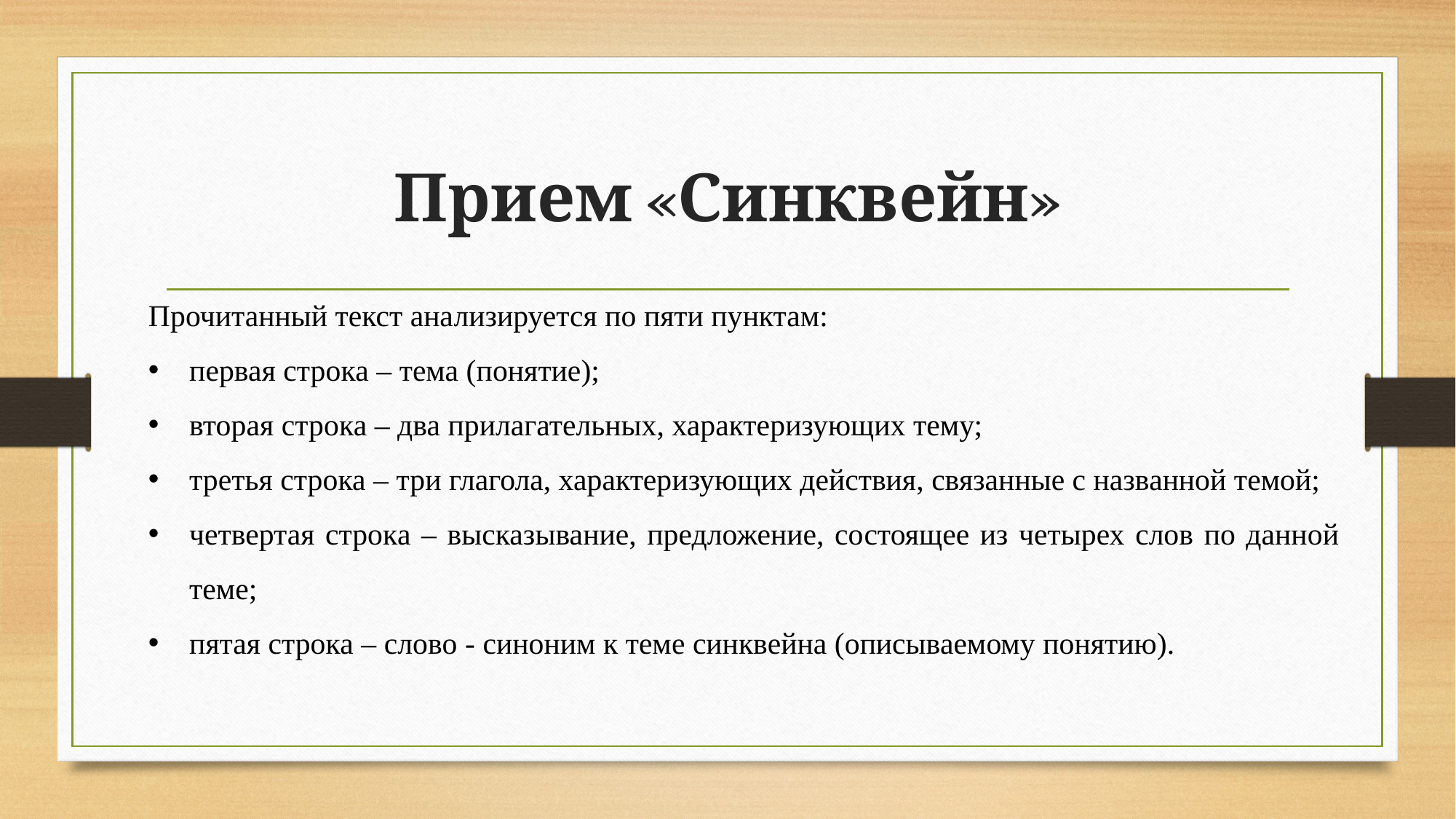

# Прием «Синквейн»
Прочитанный текст анализируется по пяти пунктам:
первая строка – тема (понятие);
вторая строка – два прилагательных, характеризующих тему;
третья строка – три глагола, характеризующих действия, связанные с названной темой;
четвертая строка – высказывание, предложение, состоящее из четырех слов по данной теме;
пятая строка – слово - синоним к теме синквейна (описываемому понятию).